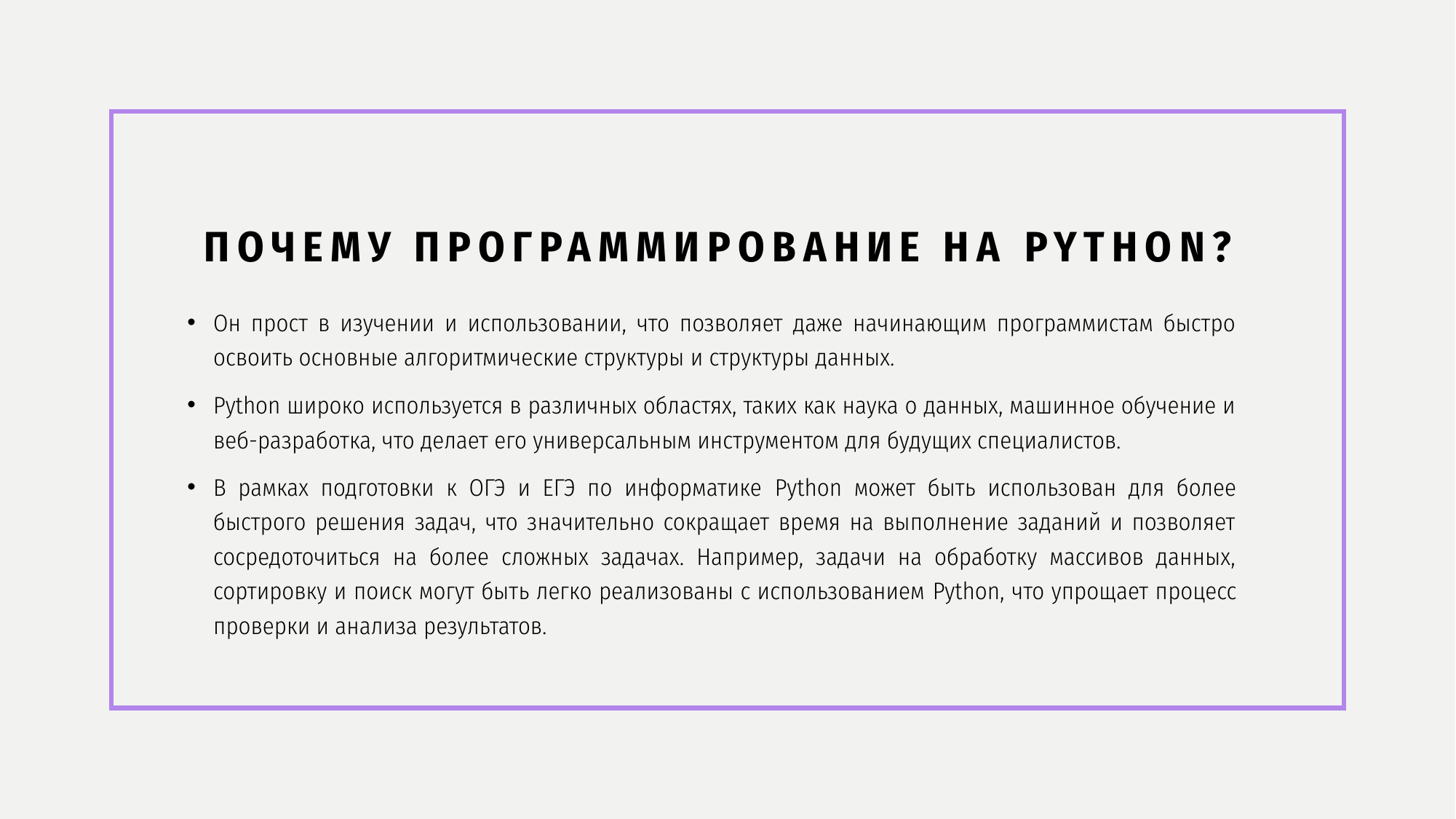

# Почему программирование на Python?
Он прост в изучении и использовании, что позволяет даже начинающим программистам быстро освоить основные алгоритмические структуры и структуры данных.
Python широко используется в различных областях, таких как наука о данных, машинное обучение и веб-разработка, что делает его универсальным инструментом для будущих специалистов.
В рамках подготовки к ОГЭ и ЕГЭ по информатике Python может быть использован для более быстрого решения задач, что значительно сокращает время на выполнение заданий и позволяет сосредоточиться на более сложных задачах. Например, задачи на обработку массивов данных, сортировку и поиск могут быть легко реализованы с использованием Python, что упрощает процесс проверки и анализа результатов.